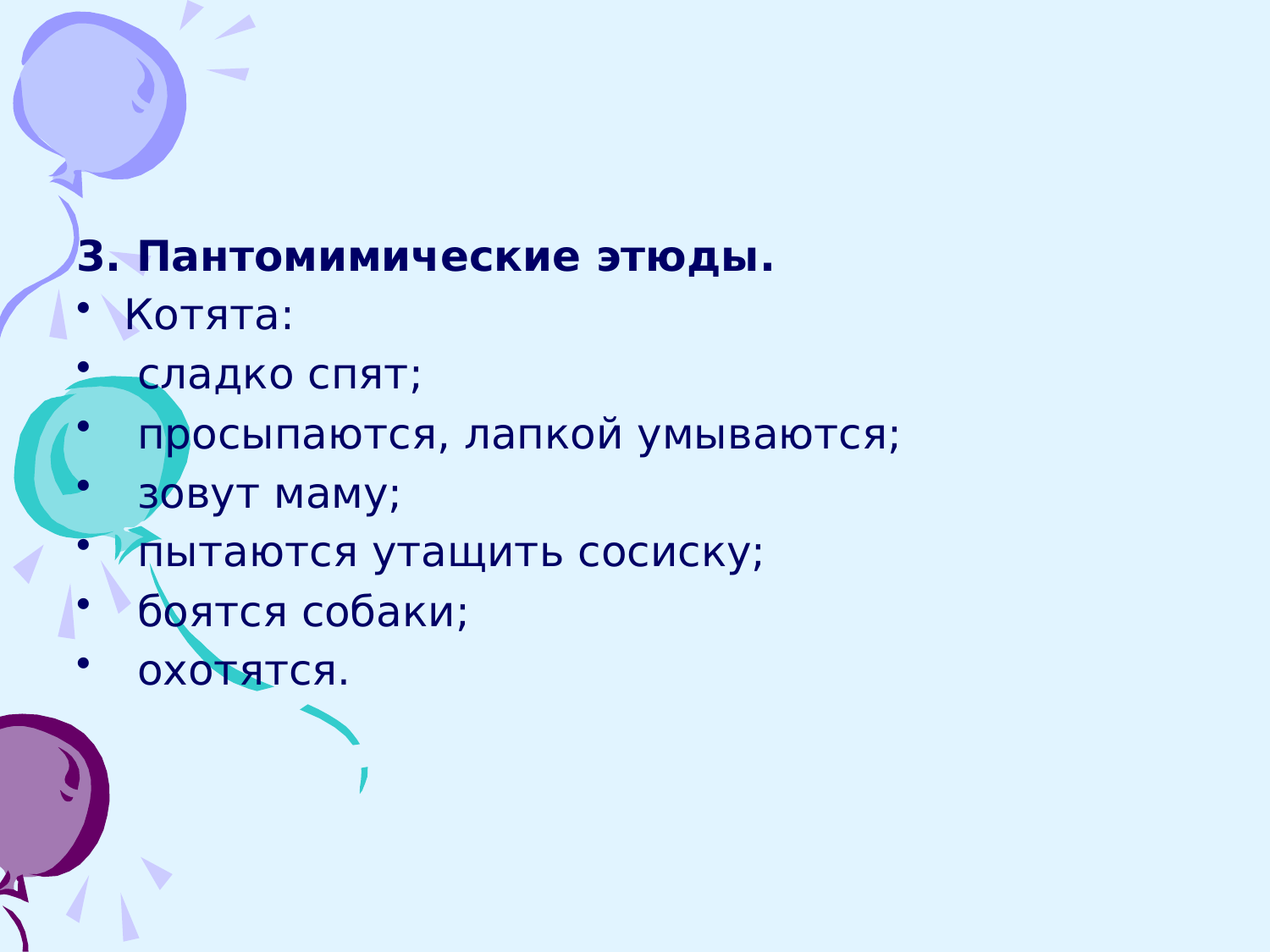

3. Пантомимические этюды.
Котята:
 сладко спят;
 просыпаются, лапкой умываются;
 зовут маму;
 пытаются утащить сосиску;
 боятся собаки;
 охотятся.